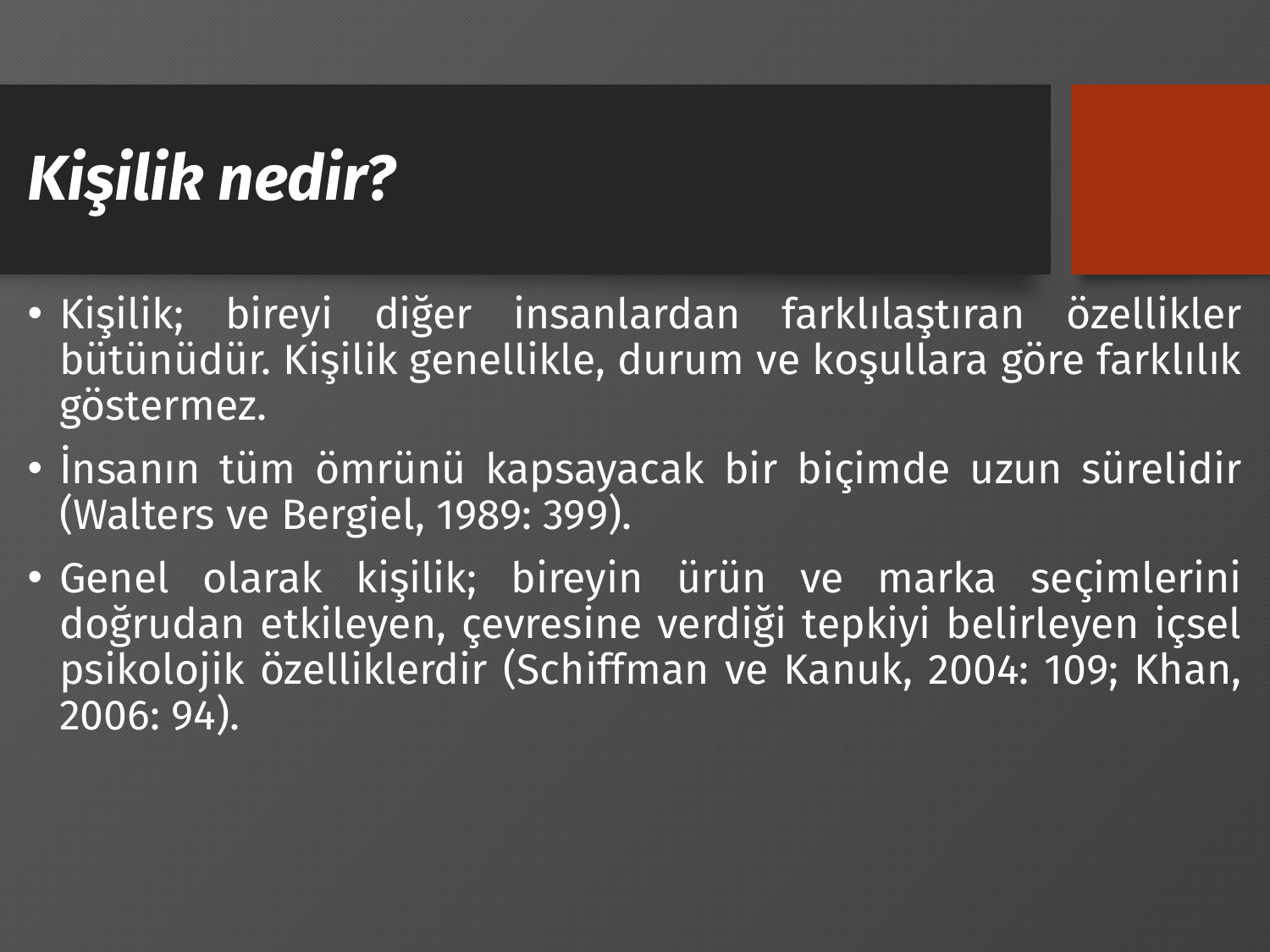

# Kişilik nedir?
Kişilik; bireyi diğer insanlardan farklılaştıran özellikler bütünüdür. Kişilik genellikle, durum ve koşullara göre farklılık göstermez.
İnsanın tüm ömrünü kapsayacak bir biçimde uzun sürelidir (Walters ve Bergiel, 1989: 399).
Genel olarak kişilik; bireyin ürün ve marka seçimlerini doğrudan etkileyen, çevresine verdiği tepkiyi belirleyen içsel psikolojik özelliklerdir (Schiffman ve Kanuk, 2004: 109; Khan, 2006: 94).